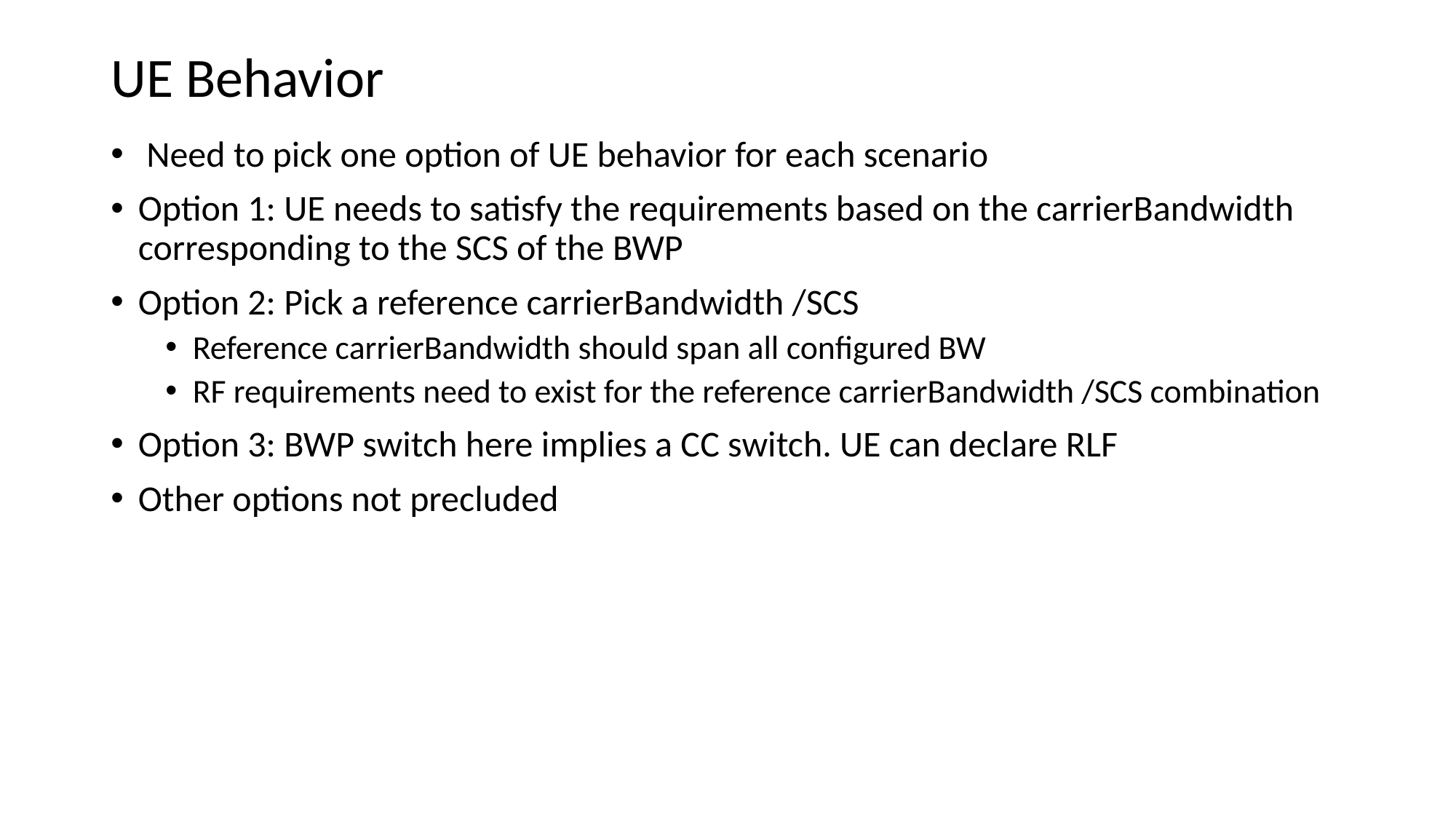

# UE Behavior
 Need to pick one option of UE behavior for each scenario
Option 1: UE needs to satisfy the requirements based on the carrierBandwidth corresponding to the SCS of the BWP
Option 2: Pick a reference carrierBandwidth /SCS
Reference carrierBandwidth should span all configured BW
RF requirements need to exist for the reference carrierBandwidth /SCS combination
Option 3: BWP switch here implies a CC switch. UE can declare RLF
Other options not precluded